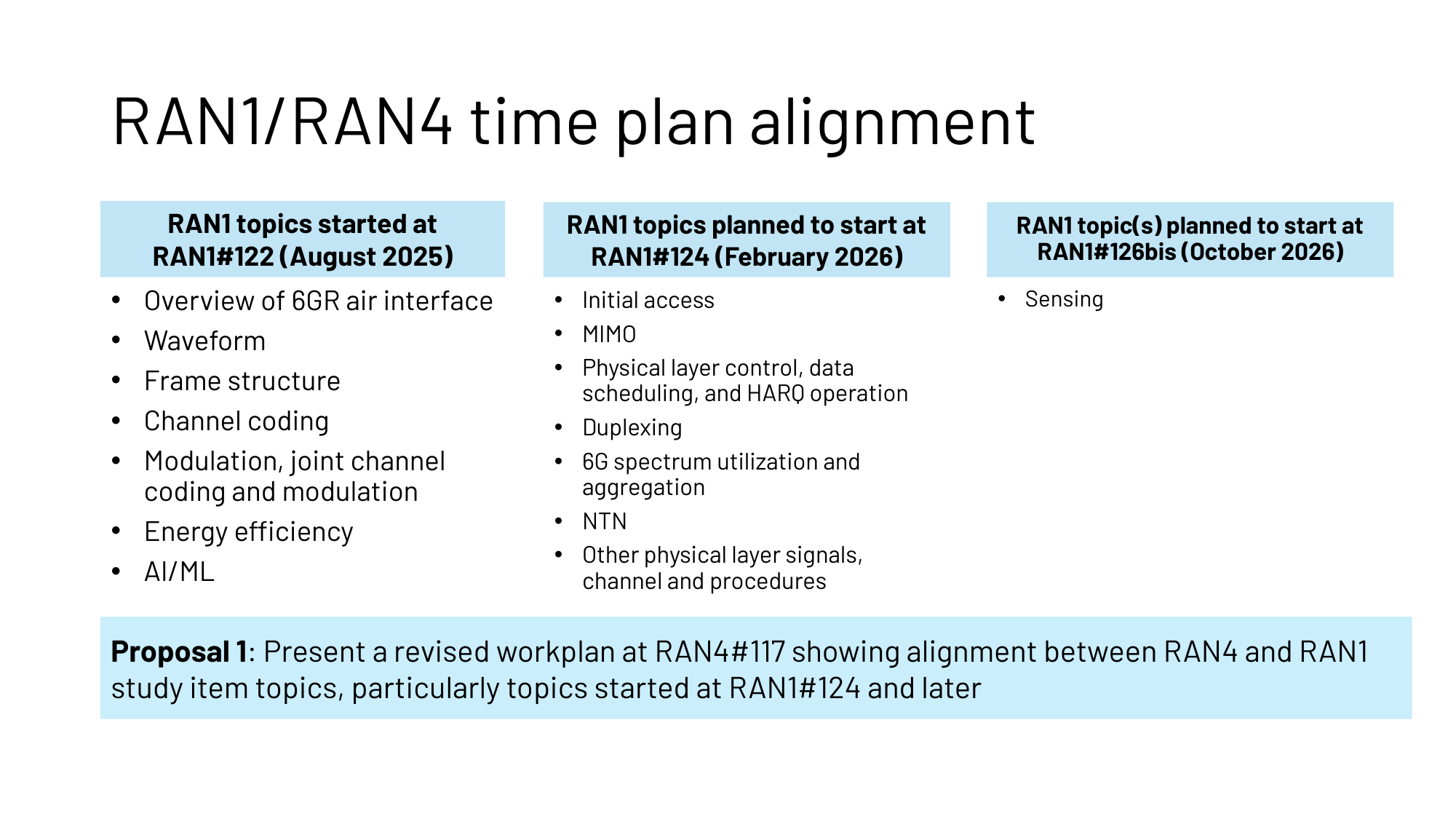

# RAN1/RAN4 time plan alignment
RAN1 topics started at RAN1#122 (August 2025)
RAN1 topics planned to start at RAN1#124 (February 2026)
RAN1 topic(s) planned to start at RAN1#126bis (October 2026)
Overview of 6GR air interface
Waveform
Frame structure
Channel coding
Modulation, joint channel coding and modulation
Energy efficiency
AI/ML
Initial access
MIMO
Physical layer control, data scheduling, and HARQ operation
Duplexing
6G spectrum utilization and aggregation
NTN
Other physical layer signals, channel and procedures

Sensing

Proposal 1: Present a revised workplan at RAN4#117 showing alignment between RAN4 and RAN1 study item topics, particularly topics started at RAN1#124 and later